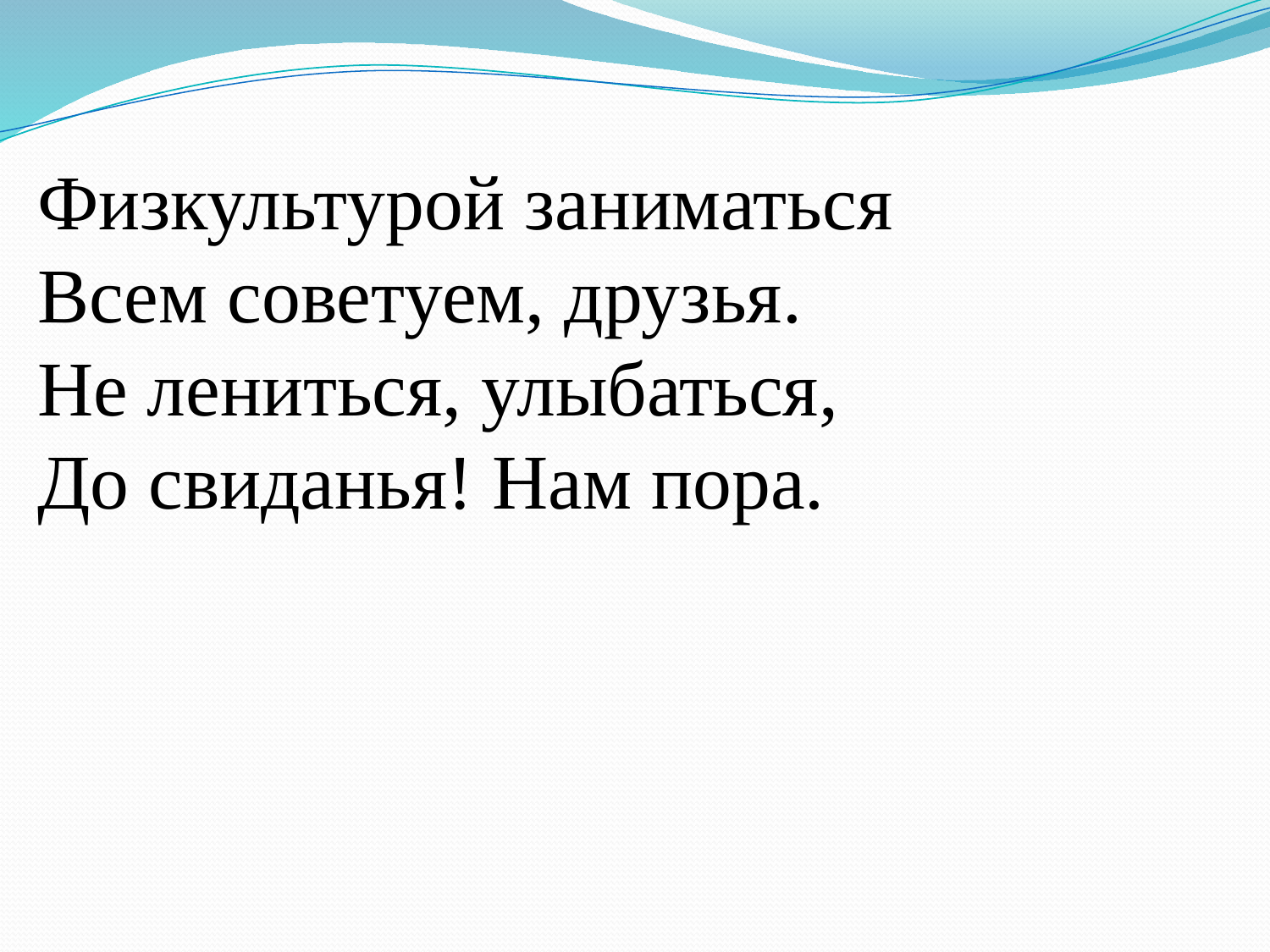

Физкультурой заниматься
Всем советуем, друзья.
Не лениться, улыбаться,
До свиданья! Нам пора.